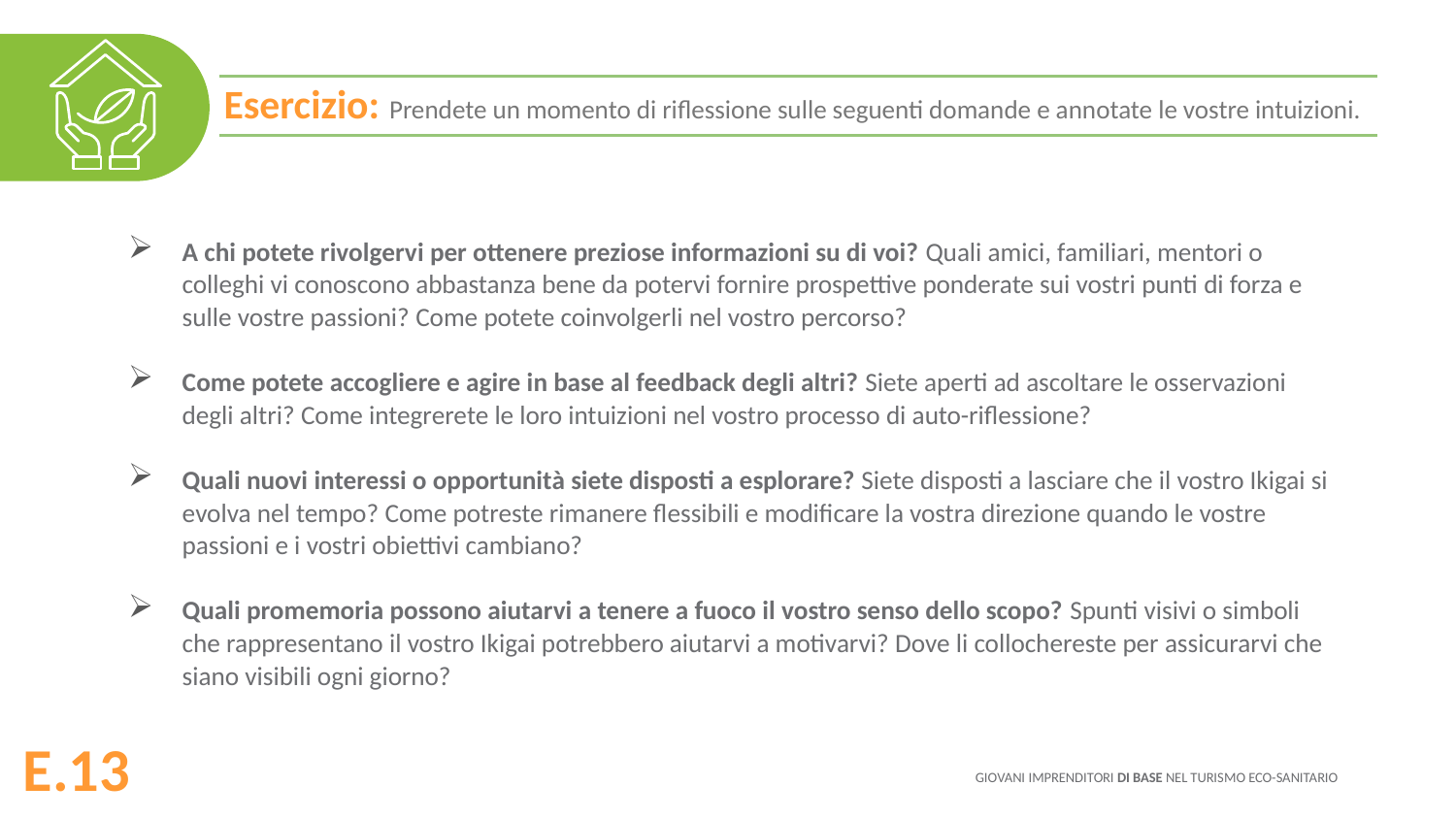

Esercizio: Prendete un momento di riflessione sulle seguenti domande e annotate le vostre intuizioni.

A chi potete rivolgervi per ottenere preziose informazioni su di voi? Quali amici, familiari, mentori o colleghi vi conoscono abbastanza bene da potervi fornire prospettive ponderate sui vostri punti di forza e sulle vostre passioni? Come potete coinvolgerli nel vostro percorso?

Come potete accogliere e agire in base al feedback degli altri? Siete aperti ad ascoltare le osservazioni degli altri? Come integrerete le loro intuizioni nel vostro processo di auto-riflessione?

Quali nuovi interessi o opportunità siete disposti a esplorare? Siete disposti a lasciare che il vostro Ikigai si evolva nel tempo? Come potreste rimanere flessibili e modificare la vostra direzione quando le vostre passioni e i vostri obiettivi cambiano?

Quali promemoria possono aiutarvi a tenere a fuoco il vostro senso dello scopo? Spunti visivi o simboli che rappresentano il vostro Ikigai potrebbero aiutarvi a motivarvi? Dove li collochereste per assicurarvi che siano visibili ogni giorno?

E.13